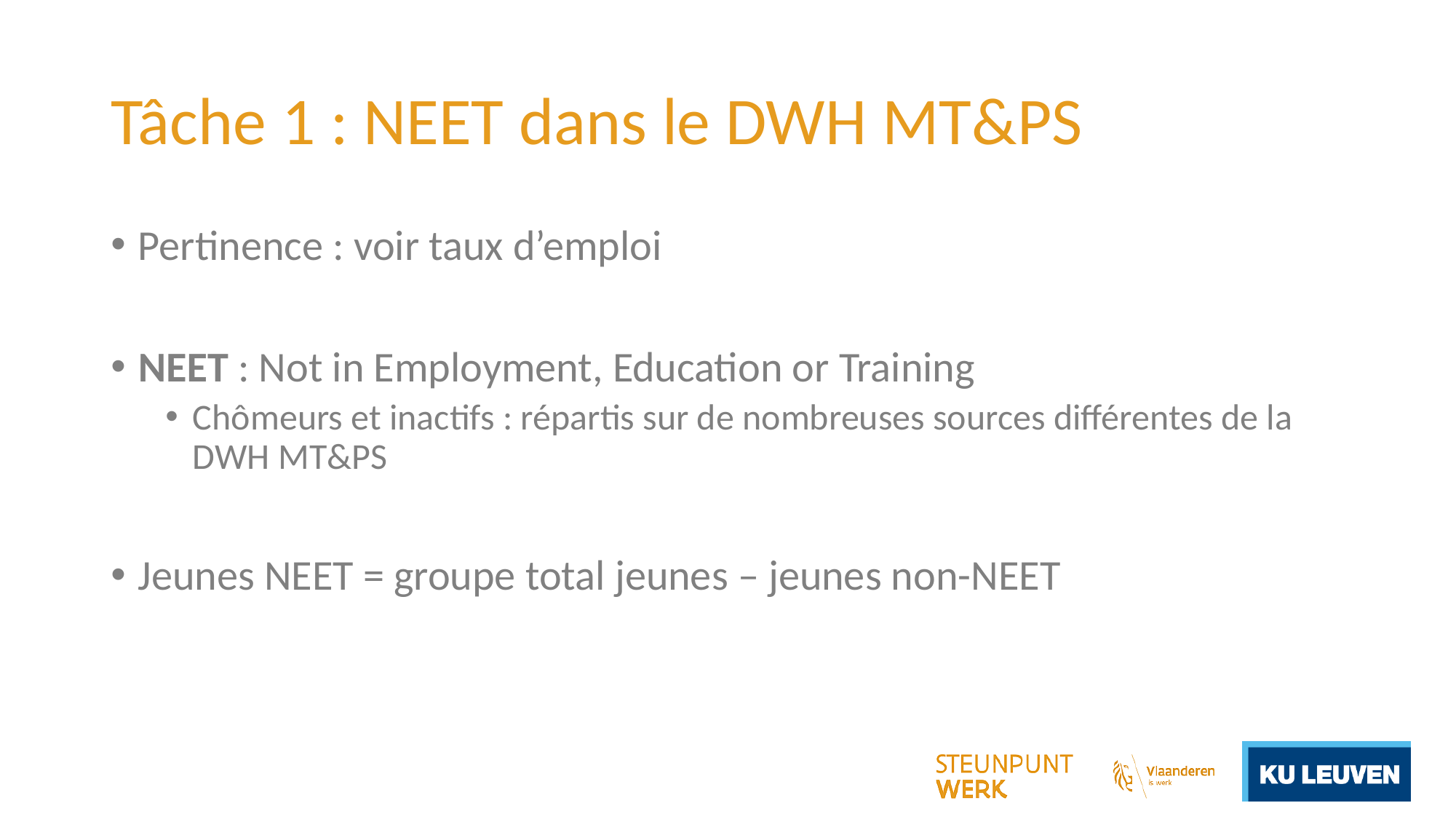

# Tâche 1 : NEET dans le DWH MT&PS
Pertinence : voir taux d’emploi

NEET : Not in Employment, Education or Training
Chômeurs et inactifs : répartis sur de nombreuses sources différentes de la DWH MT&PS

Jeunes NEET = groupe total jeunes – jeunes non-NEET